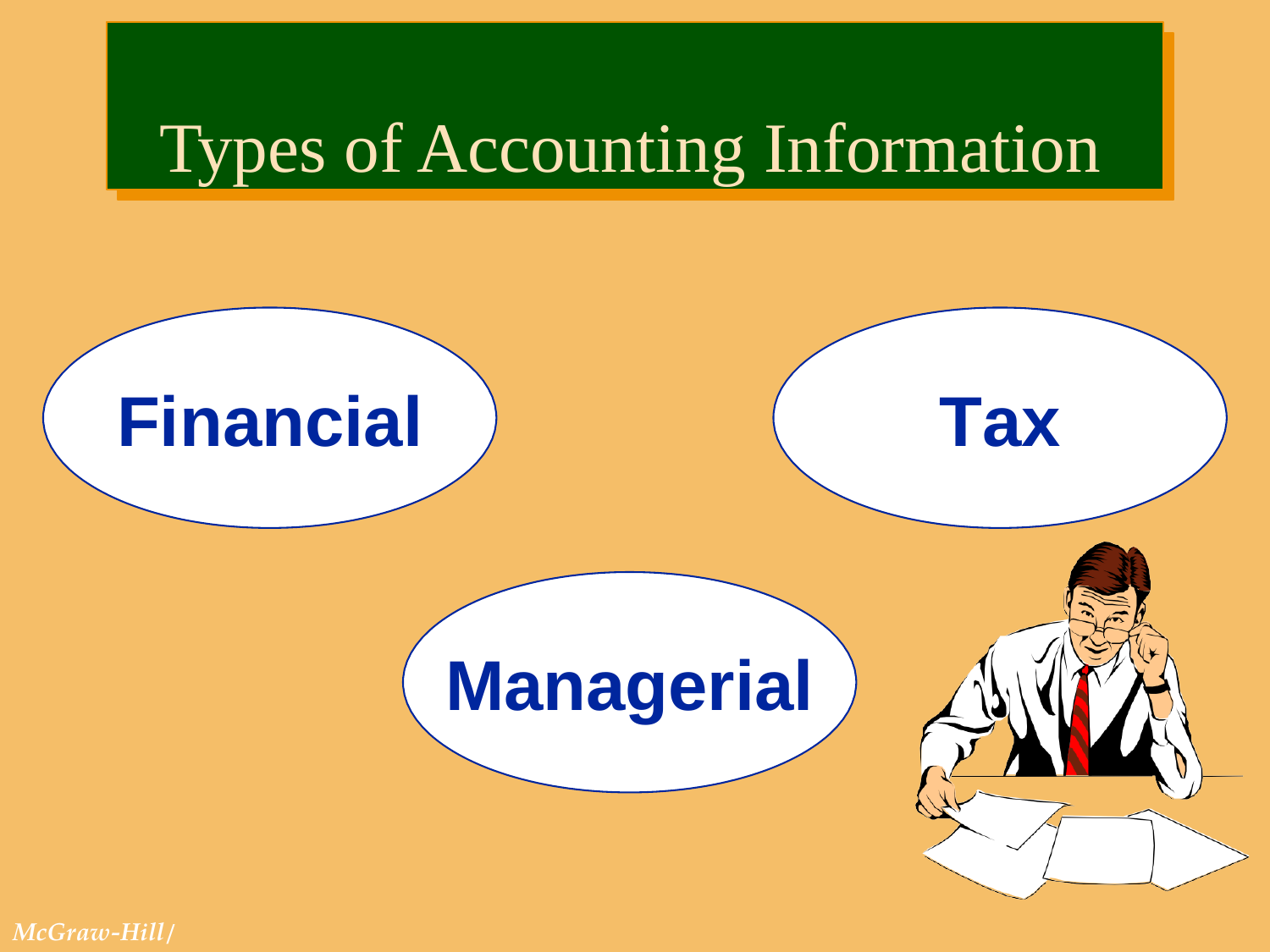

# Types of Accounting Information

Financial
Tax

Managerial
McGraw-Hill/Irwin